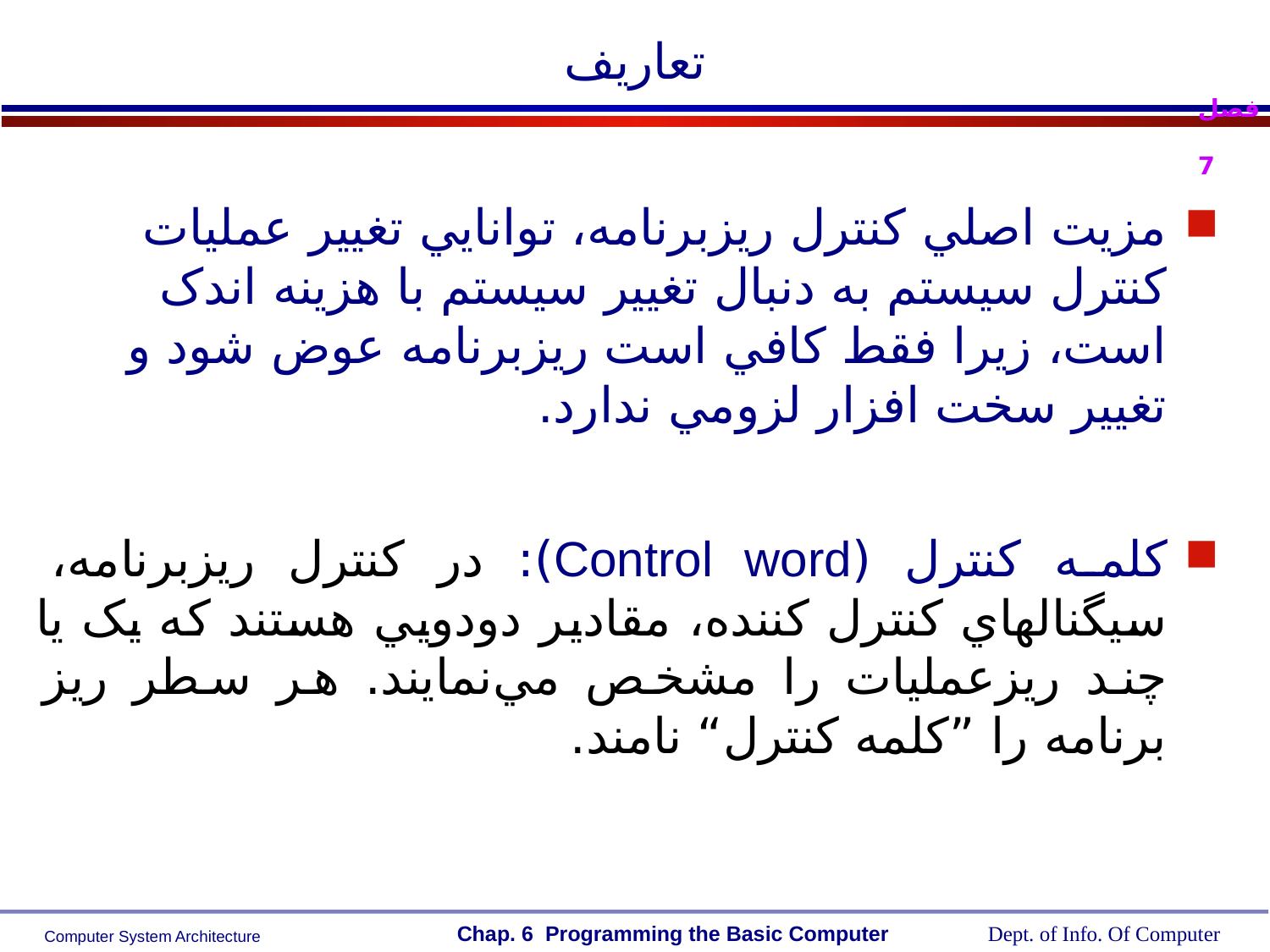

# تعاريف

مزيت اصلي کنترل ريزبرنامه، توانايي تغيير عمليات کنترل سيستم به دنبال تغيير سيستم با هزينه اندک است، زيرا فقط کافي است ريزبرنامه عوض شود و تغيير سخت افزار لزومي ندارد.

کلمه کنترل (Control word): در کنترل ريزبرنامه، سيگنالهاي کنترل کننده، مقادير دودويي هستند که يک يا چند ريزعمليات را مشخص مي‌نمايند. هر سطر ريز برنامه را ”کلمه کنترل“ نامند.